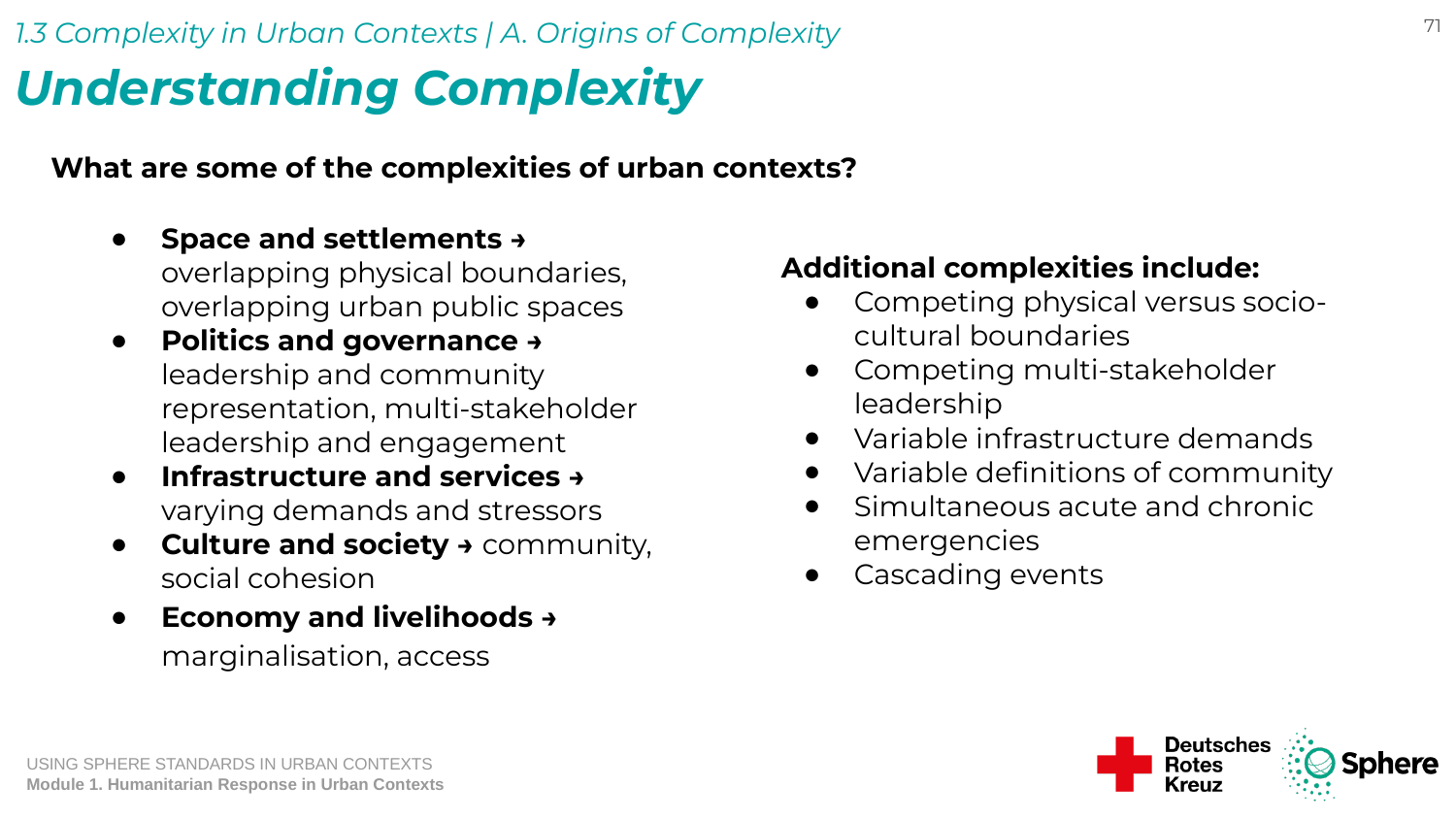

1.3 Complexity in Urban Contexts | A. Origins of Complexity
Understanding Complexity
71
What are some of the complexities of urban contexts?
Space and settlements → overlapping physical boundaries, overlapping urban public spaces
Politics and governance → leadership and community representation, multi-stakeholder leadership and engagement
Infrastructure and services → varying demands and stressors
Culture and society → community, social cohesion
Economy and livelihoods → marginalisation, access
Additional complexities include:
Competing physical versus socio-cultural boundaries
Competing multi-stakeholder leadership
Variable infrastructure demands
Variable definitions of community
Simultaneous acute and chronic emergencies
Cascading events
USING SPHERE STANDARDS IN URBAN CONTEXTS
Module 1. Humanitarian Response in Urban Contexts